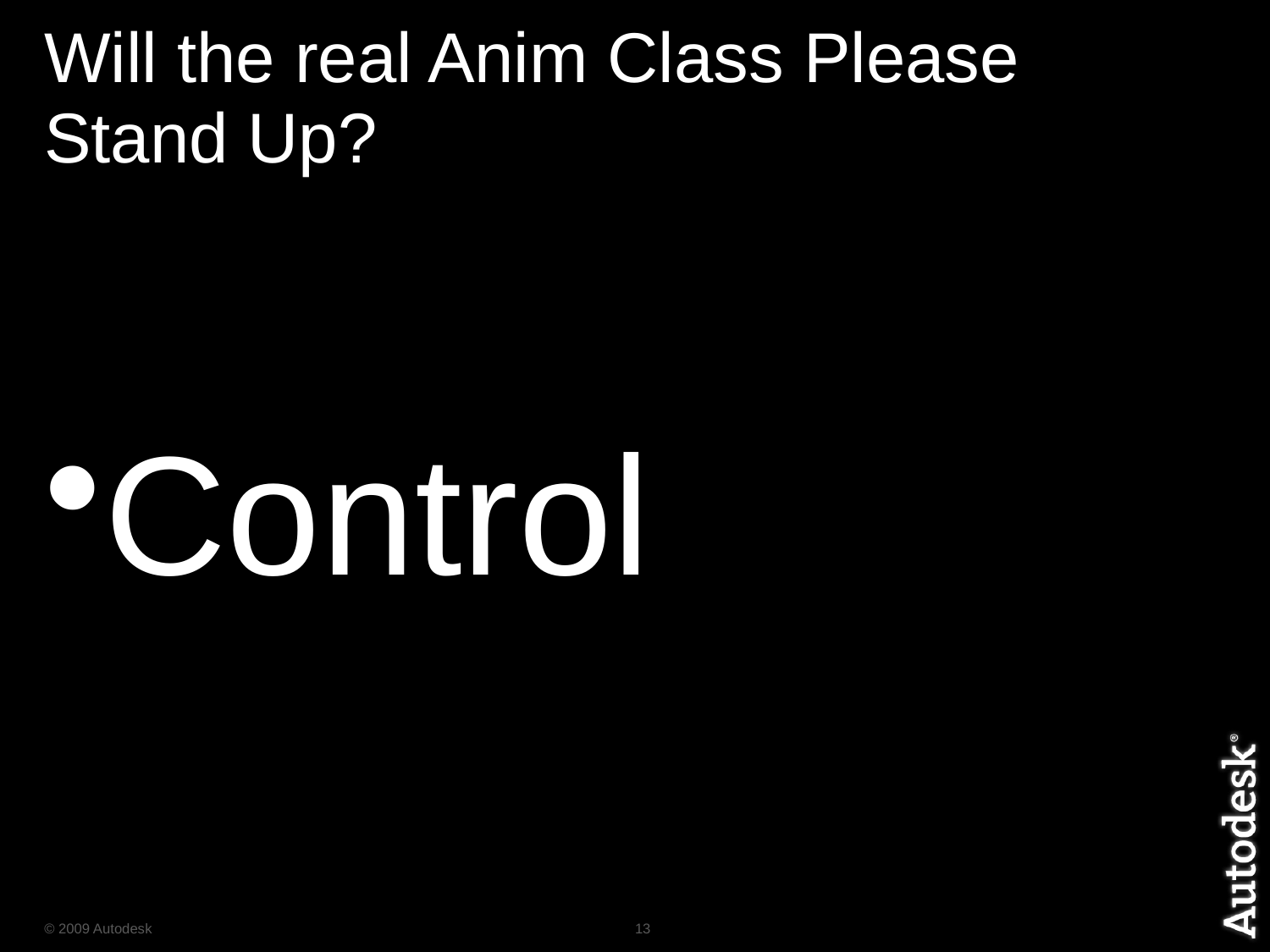

# Will the real Anim Class Please Stand Up?

Control